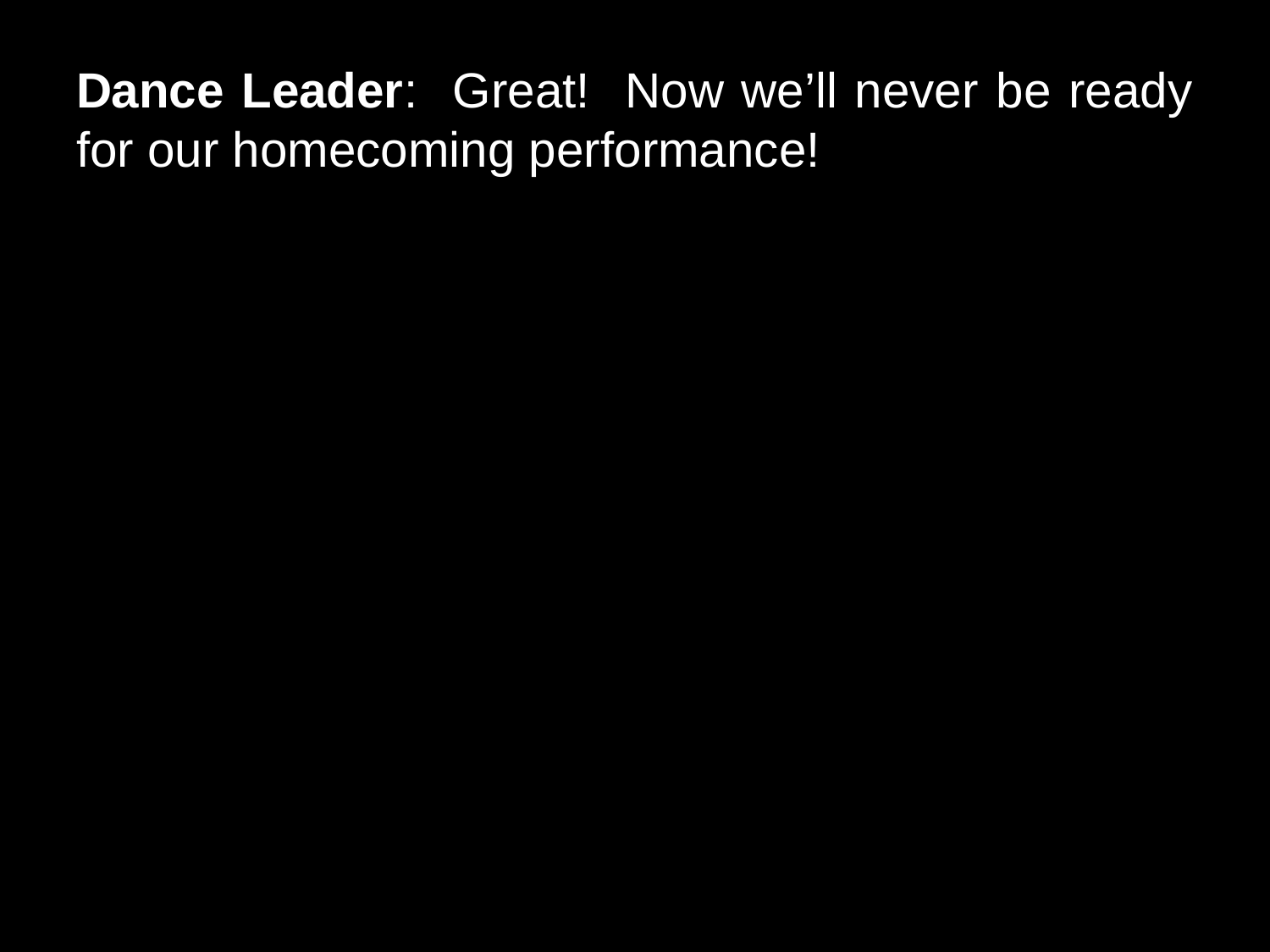

# Dance Leader:  Great!  Now we’ll never be ready for our homecoming performance!